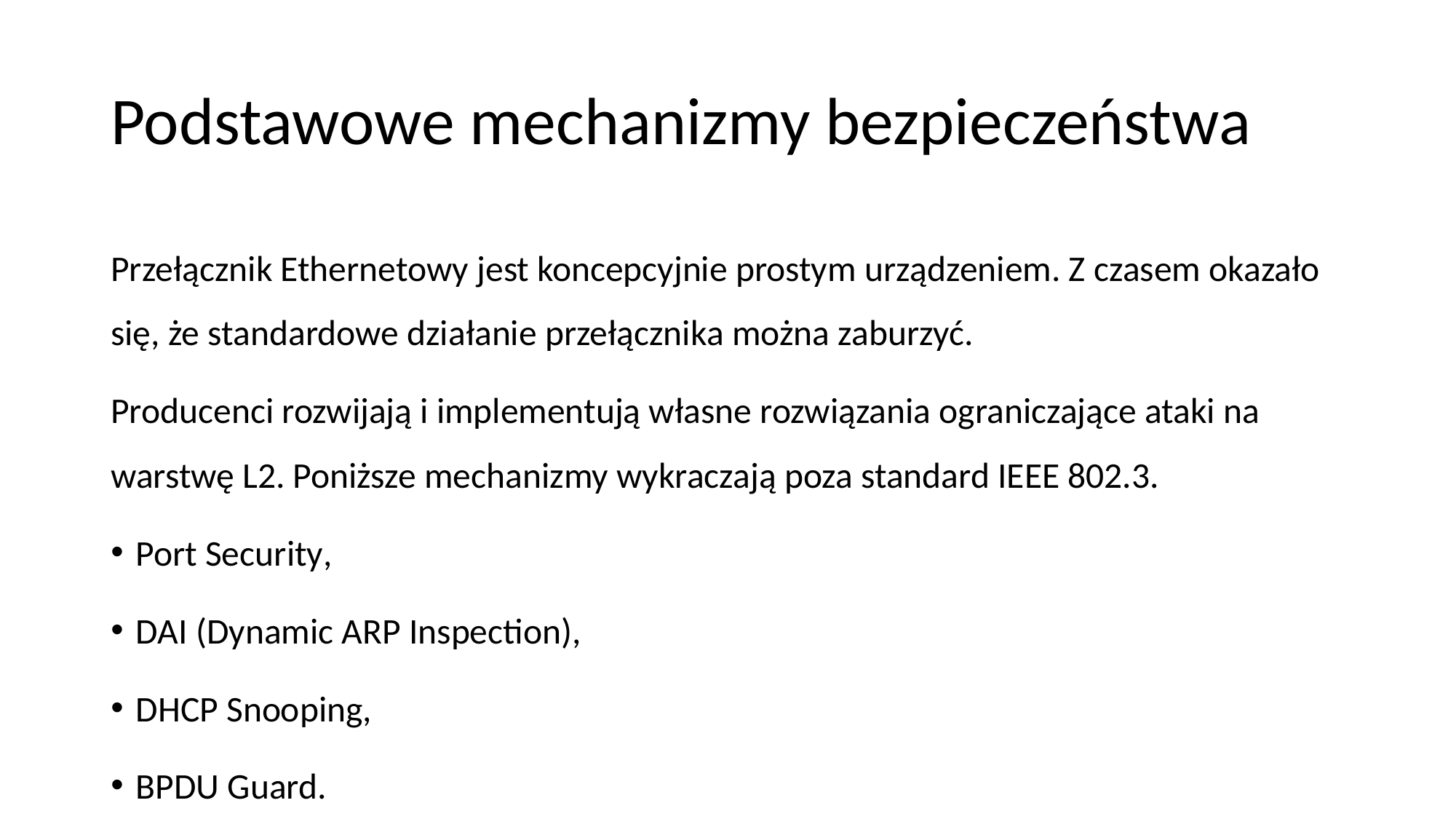

# Podstawowe mechanizmy bezpieczeństwa
Przełącznik Ethernetowy jest koncepcyjnie prostym urządzeniem. Z czasem okazało się, że standardowe działanie przełącznika można zaburzyć.
Producenci rozwijają i implementują własne rozwiązania ograniczające ataki na warstwę L2. Poniższe mechanizmy wykraczają poza standard IEEE 802.3.
Port Security,
DAI (Dynamic ARP Inspection),
DHCP Snooping,
BPDU Guard.